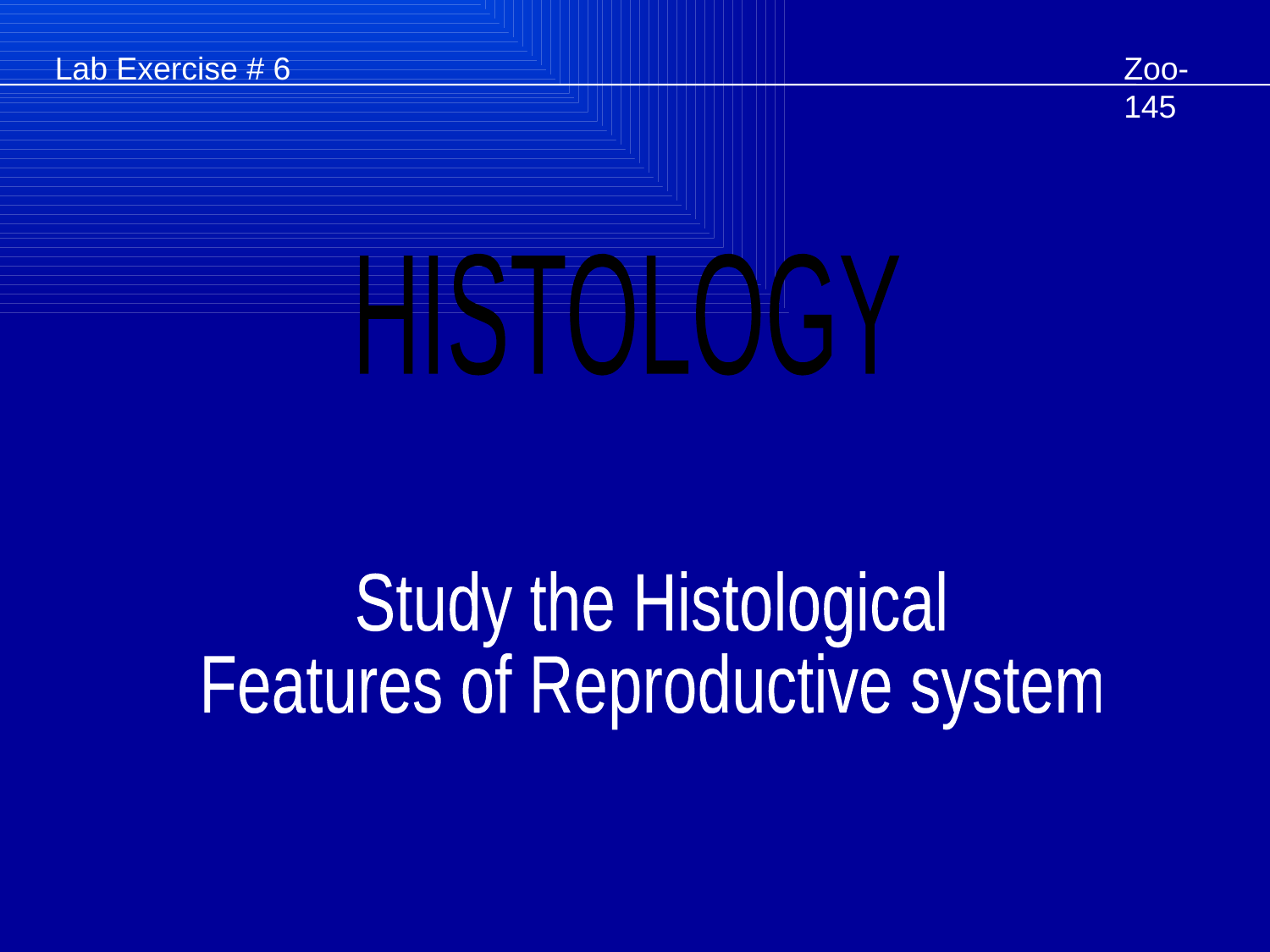

Lab Exercise # 6
Zoo- 145

HISTOLOGY
Study the Histological
Features of Reproductive system